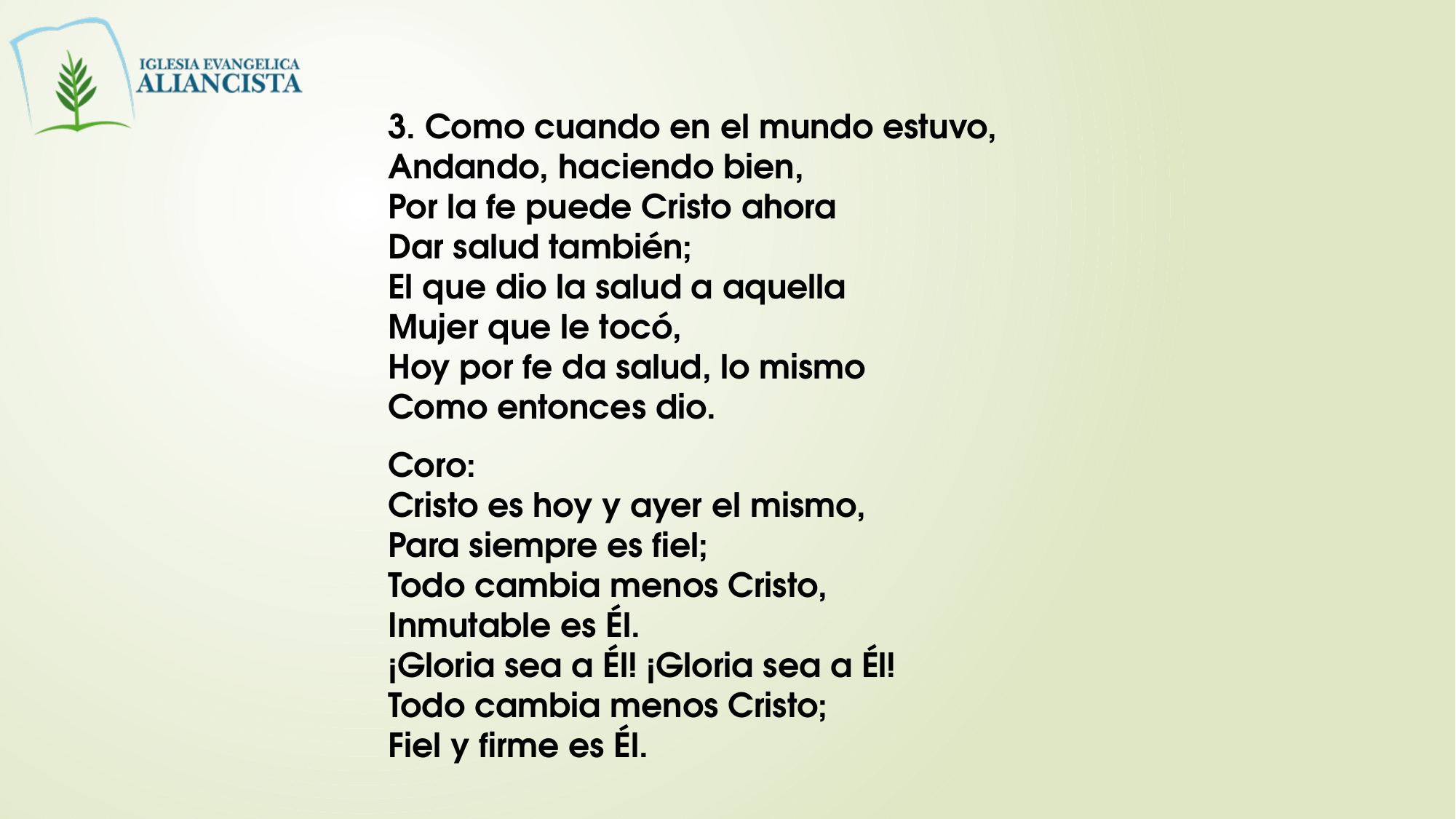

3. Como cuando en el mundo estuvo,
Andando, haciendo bien,
Por la fe puede Cristo ahora
Dar salud también;
El que dio la salud a aquella
Mujer que le tocó,
Hoy por fe da salud, lo mismo
Como entonces dio.

Coro:
Cristo es hoy y ayer el mismo,
Para siempre es fiel;
Todo cambia menos Cristo,
Inmutable es Él.
¡Gloria sea a Él! ¡Gloria sea a Él!
Todo cambia menos Cristo;
Fiel y firme es Él.